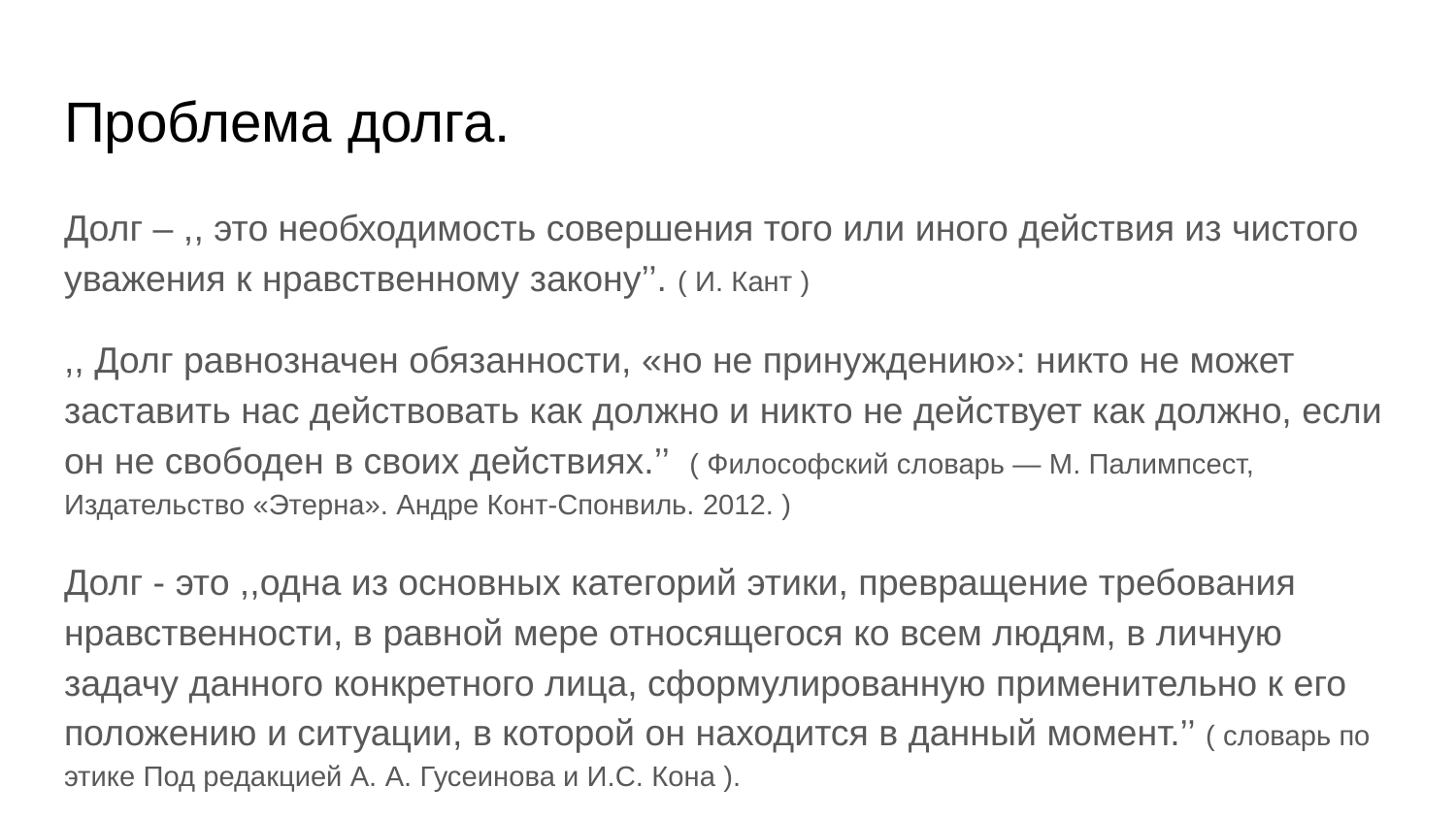

# Проблема долга.
Долг – ,, это необходимость совершения того или иного действия из чистого уважения к нравственному закону’’. ( И. Кант )
,, Долг равнозначен обязанности, «но не принуждению»: никто не может заставить нас действовать как должно и никто не действует как должно, если он не свободен в своих действиях.’’  ( Философский словарь — М. Палимпсест, Издательство «Этерна». Андре Конт-Спонвиль. 2012. )
Долг - это ,,одна из основных категорий этики, превращение требования нравственности, в равной мере относящегося ко всем людям, в личную задачу данного конкретного лица, сформулированную применительно к его положению и ситуации, в которой он находится в данный момент.’’ ( словарь по этике Под редакцией А. А. Гусеинова и И.С. Кона ).